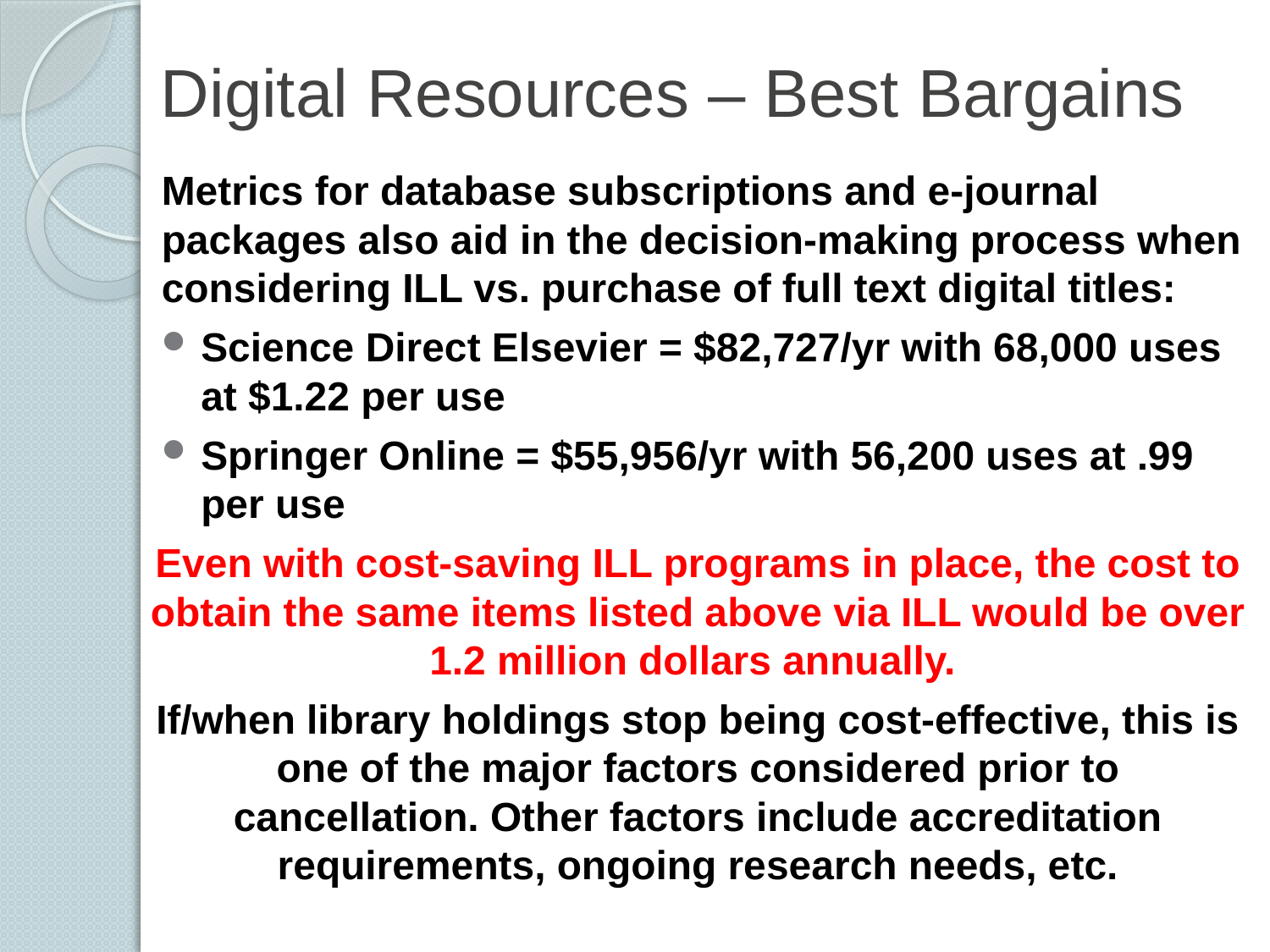

# Digital Resources – Best Bargains
Metrics for database subscriptions and e-journal packages also aid in the decision-making process when considering ILL vs. purchase of full text digital titles:
Science Direct Elsevier = $82,727/yr with 68,000 uses at $1.22 per use
Springer Online = $55,956/yr with 56,200 uses at .99 per use
Even with cost-saving ILL programs in place, the cost to obtain the same items listed above via ILL would be over 1.2 million dollars annually.
If/when library holdings stop being cost-effective, this is one of the major factors considered prior to cancellation. Other factors include accreditation requirements, ongoing research needs, etc.